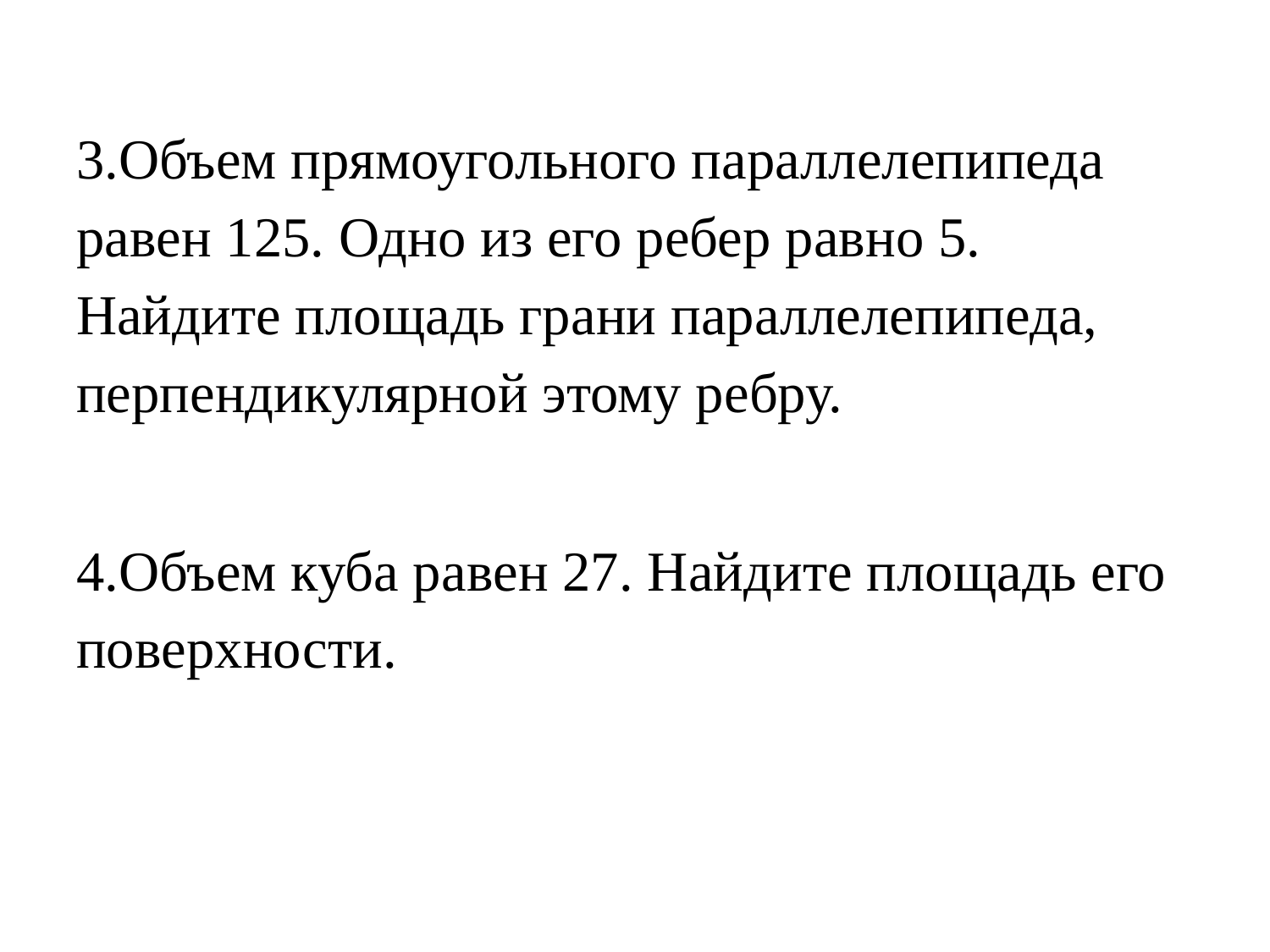

#
3.Объем прямоугольного параллелепипеда равен 125. Одно из его ребер равно 5. Найдите площадь грани параллелепипеда, перпендикулярной этому ребру.

4.Объем куба равен 27. Найдите площадь его поверхности.